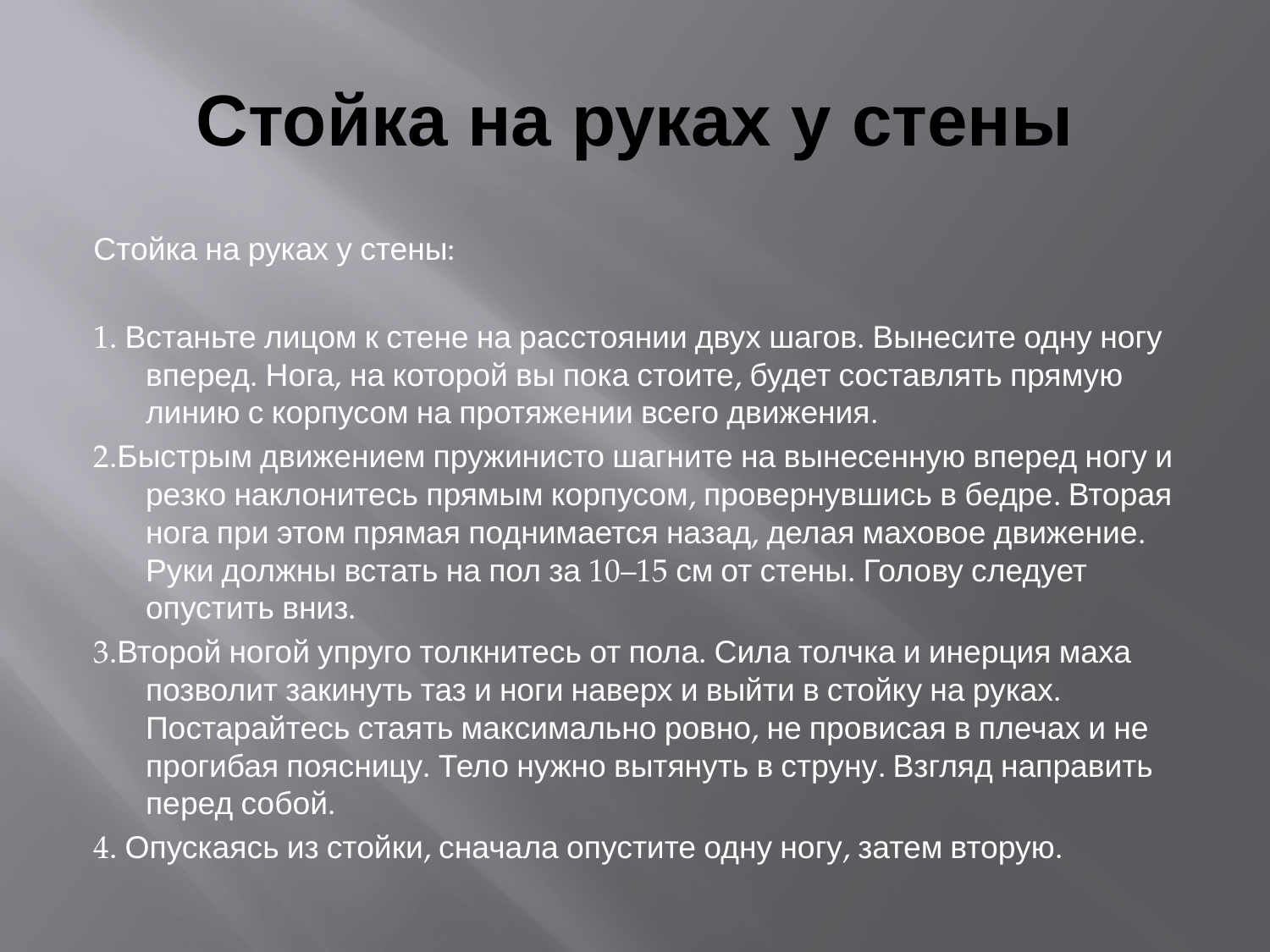

# Стойка на руках у стены
Стойка на руках у стены:

1. Встаньте лицом к стене на расстоянии двух шагов. Вынесите одну ногу вперед. Нога, на которой вы пока стоите, будет составлять прямую линию с корпусом на протяжении всего движения.
2.Быстрым движением пружинисто шагните на вынесенную вперед ногу и резко наклонитесь прямым корпусом, провернувшись в бедре. Вторая нога при этом прямая поднимается назад, делая маховое движение. Руки должны встать на пол за 10–15 см от стены. Голову следует опустить вниз.
3.Второй ногой упруго толкнитесь от пола. Сила толчка и инерция маха позволит закинуть таз и ноги наверх и выйти в стойку на руках. Постарайтесь стаять максимально ровно, не провисая в плечах и не прогибая поясницу. Тело нужно вытянуть в струну. Взгляд направить перед собой.
4. Опускаясь из стойки, сначала опустите одну ногу, затем вторую.